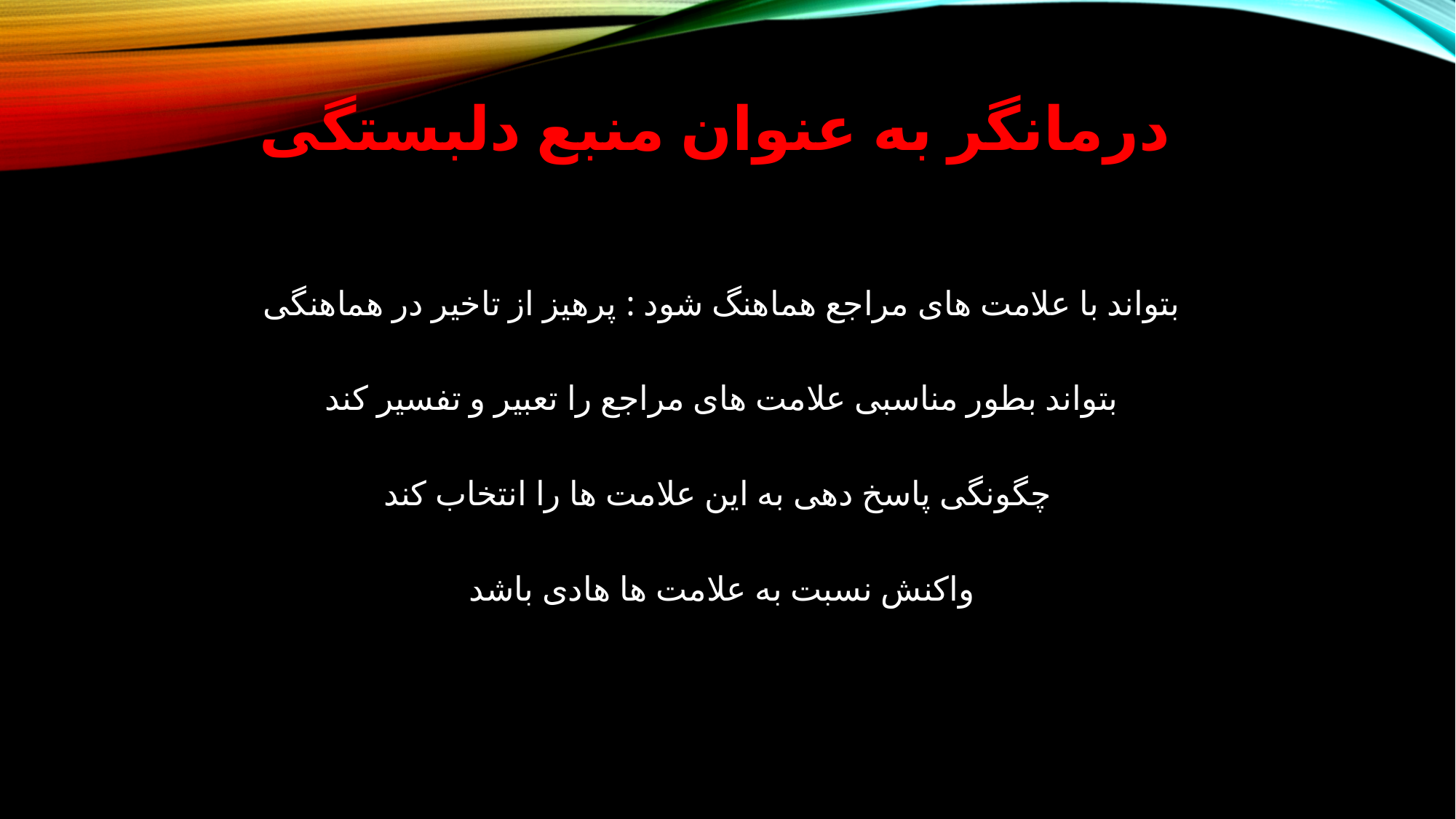

# درمانگر به عنوان منبع دلبستگی
بتواند با علامت های مراجع هماهنگ شود : پرهیز از تاخیر در هماهنگی
بتواند بطور مناسبی علامت های مراجع را تعبیر و تفسیر کند
چگونگی پاسخ دهی به این علامت ها را انتخاب کند
واکنش نسبت به علامت ها هادی باشد